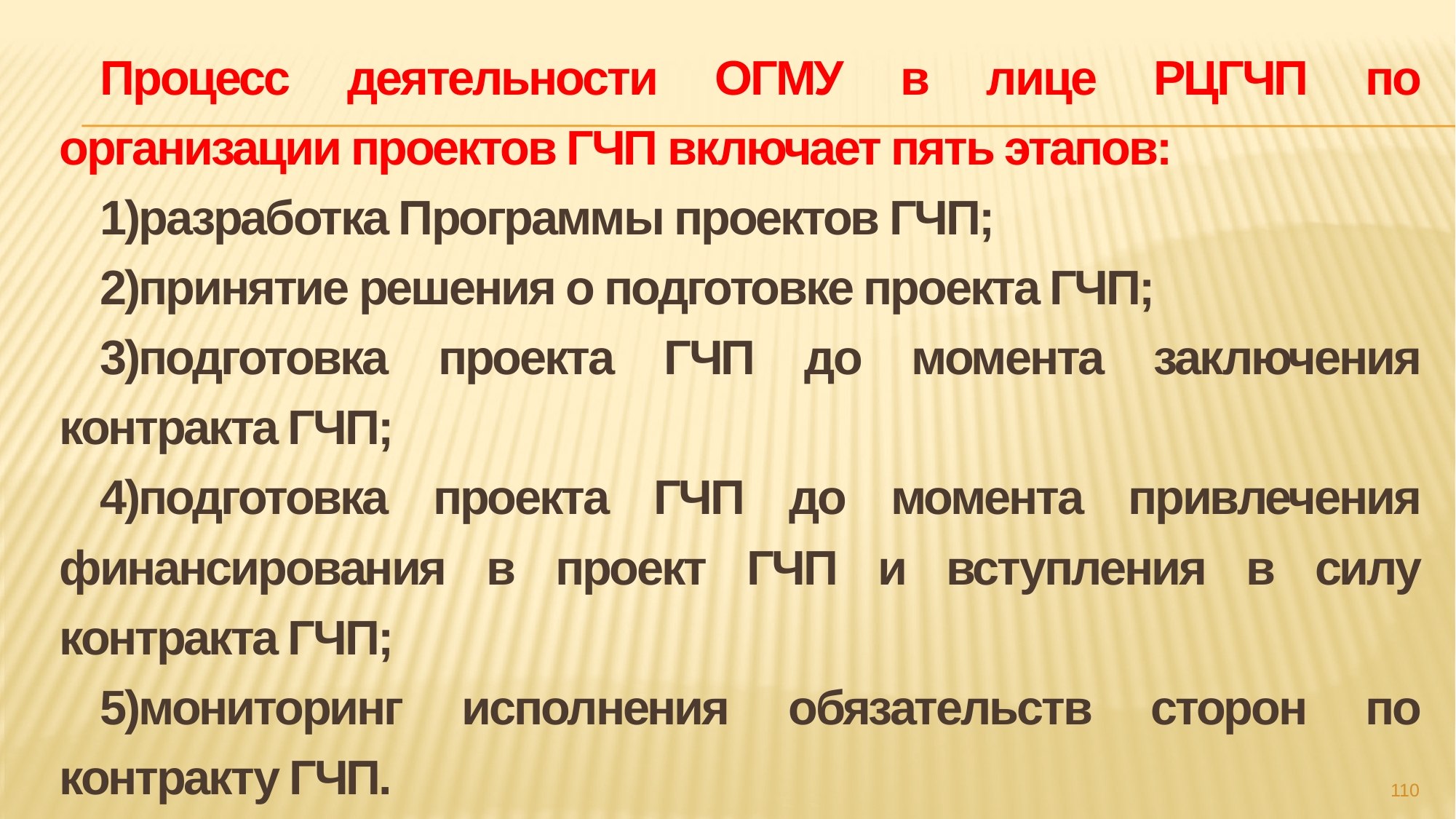

Процесс деятельности ОГМУ в лице РЦГЧП по организации проектов ГЧП включает пять этапов:
1)разработка Программы проектов ГЧП;
2)принятие решения о подготовке проекта ГЧП;
3)подготовка проекта ГЧП до момента заключения контракта ГЧП;
4)подготовка проекта ГЧП до момента привлечения финансирования в проект ГЧП и вступления в силу контракта ГЧП;
5)мониторинг исполнения обязательств сторон по контракту ГЧП.
#
110